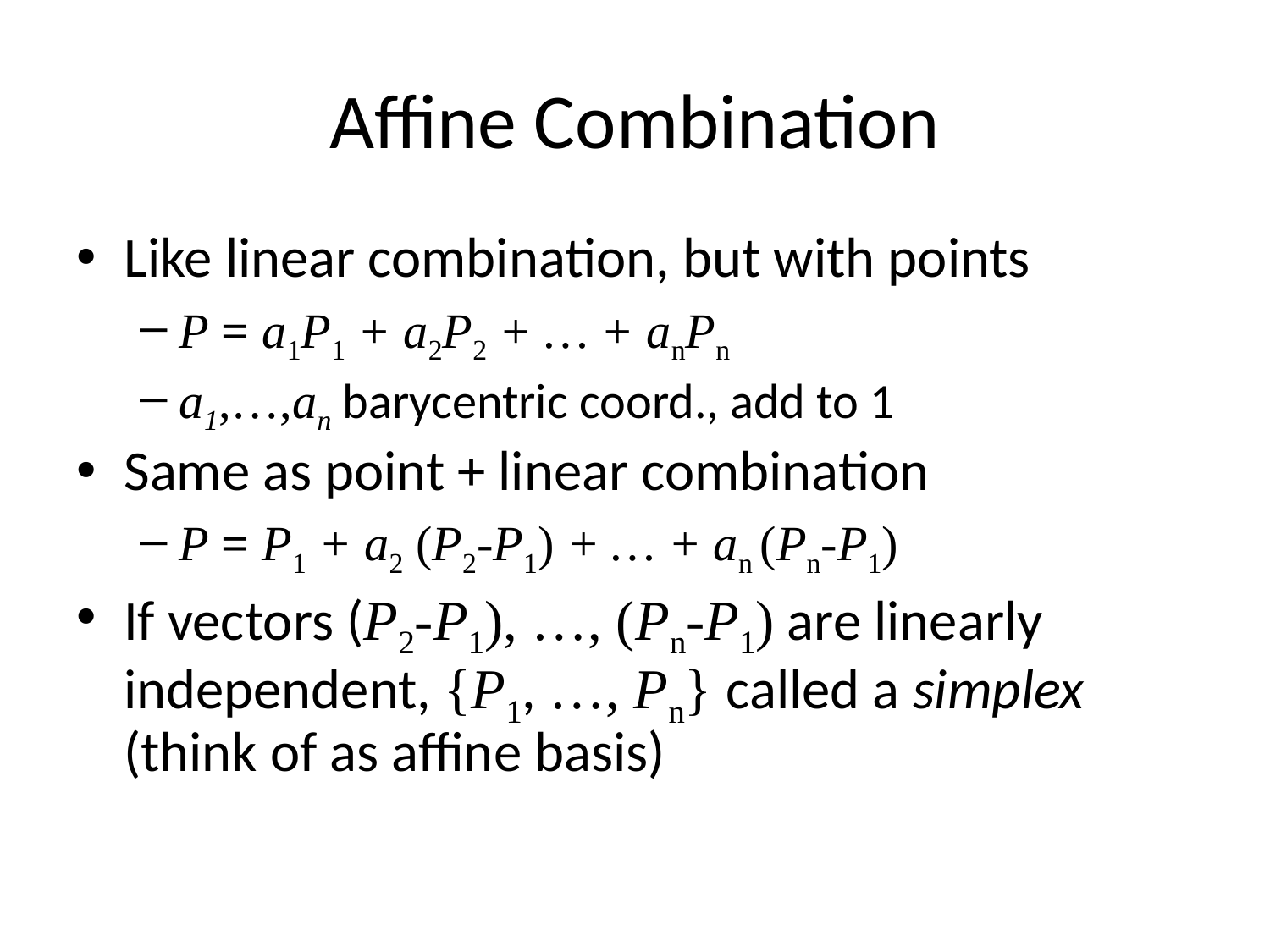

# Affine Combination
Like linear combination, but with points
P = a1P1 + a2P2 + … + anPn
a1,…,an barycentric coord., add to 1
Same as point + linear combination
P = P1 + a2 (P2-P1) + … + an (Pn-P1)
If vectors (P2-P1), …, (Pn-P1) are linearly independent, {P1, …, Pn} called a simplex (think of as affine basis)